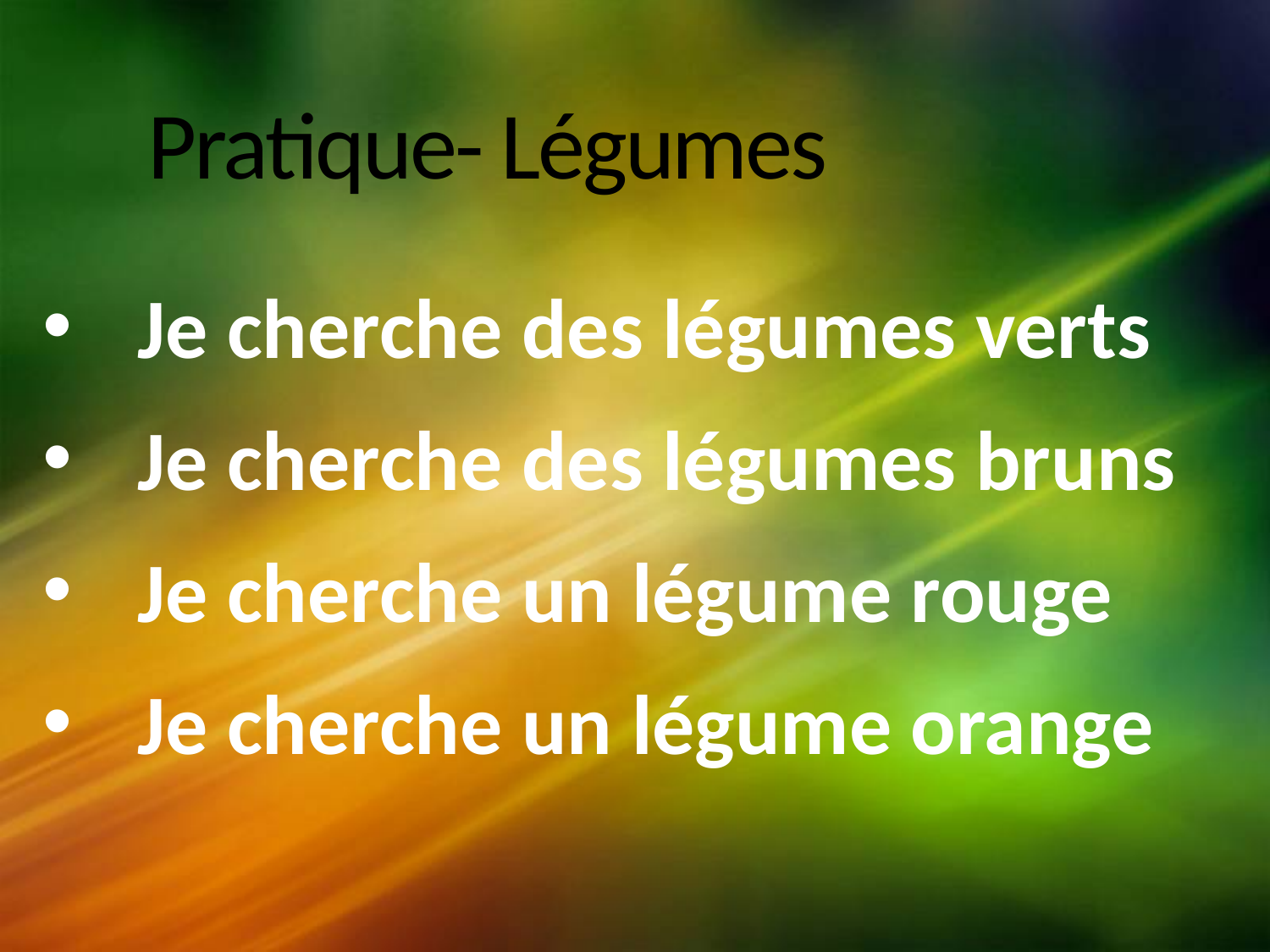

# Pratique- Légumes
Je cherche des légumes verts
Je cherche des légumes bruns
Je cherche un légume rouge
Je cherche un légume orange